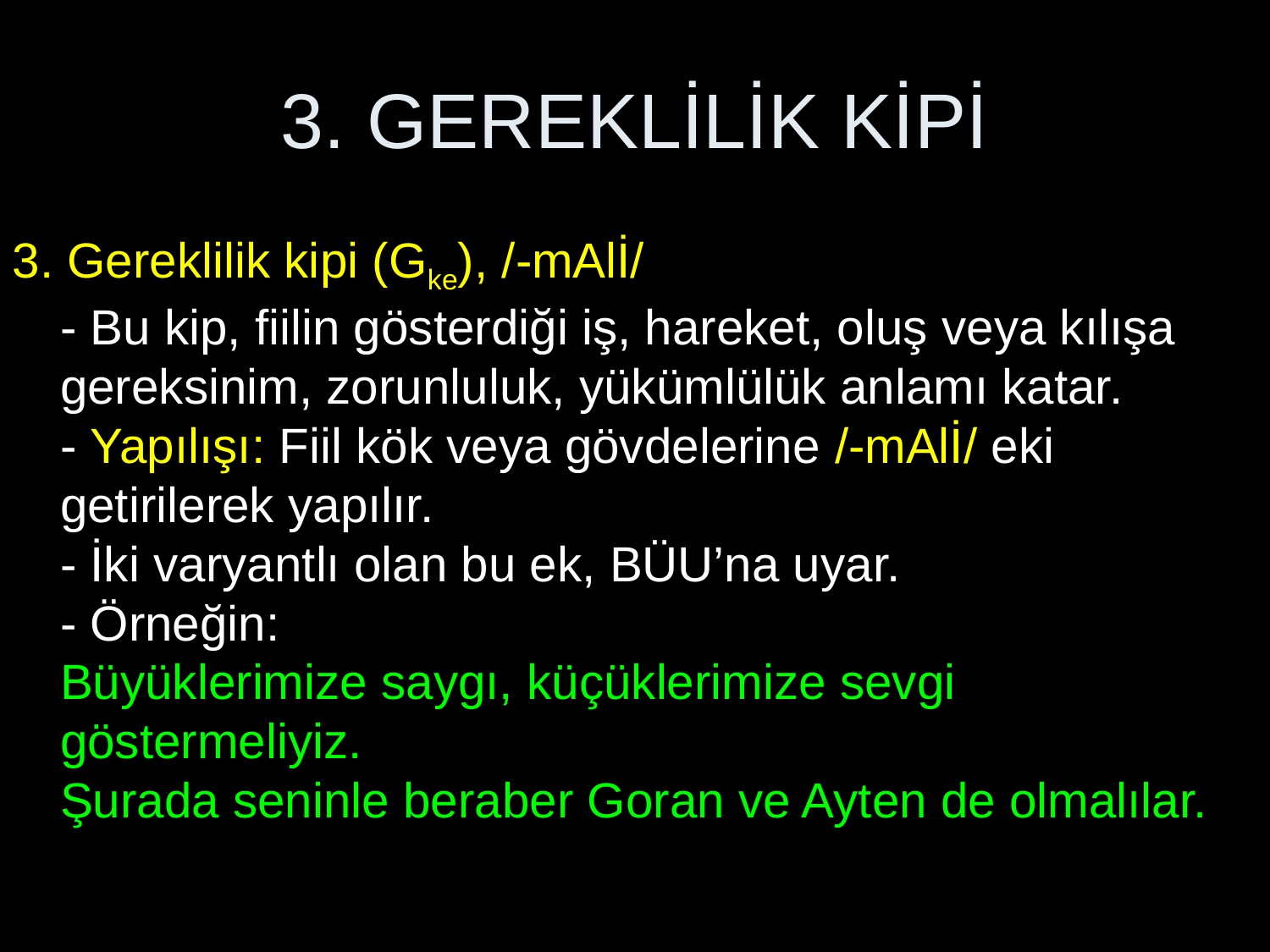

# 3. GEREKLİLİK KİPİ
3. Gereklilik kipi (Gke), /-mAlİ/
- Bu kip, fiilin gösterdiği iş, hareket, oluş veya kılışa gereksinim, zorunluluk, yükümlülük anlamı katar.
- Yapılışı: Fiil kök veya gövdelerine /-mAlİ/ eki getirilerek yapılır.
- İki varyantlı olan bu ek, BÜU’na uyar.
- Örneğin:
Büyüklerimize saygı, küçüklerimize sevgi göstermeliyiz.
Şurada seninle beraber Goran ve Ayten de olmalılar.